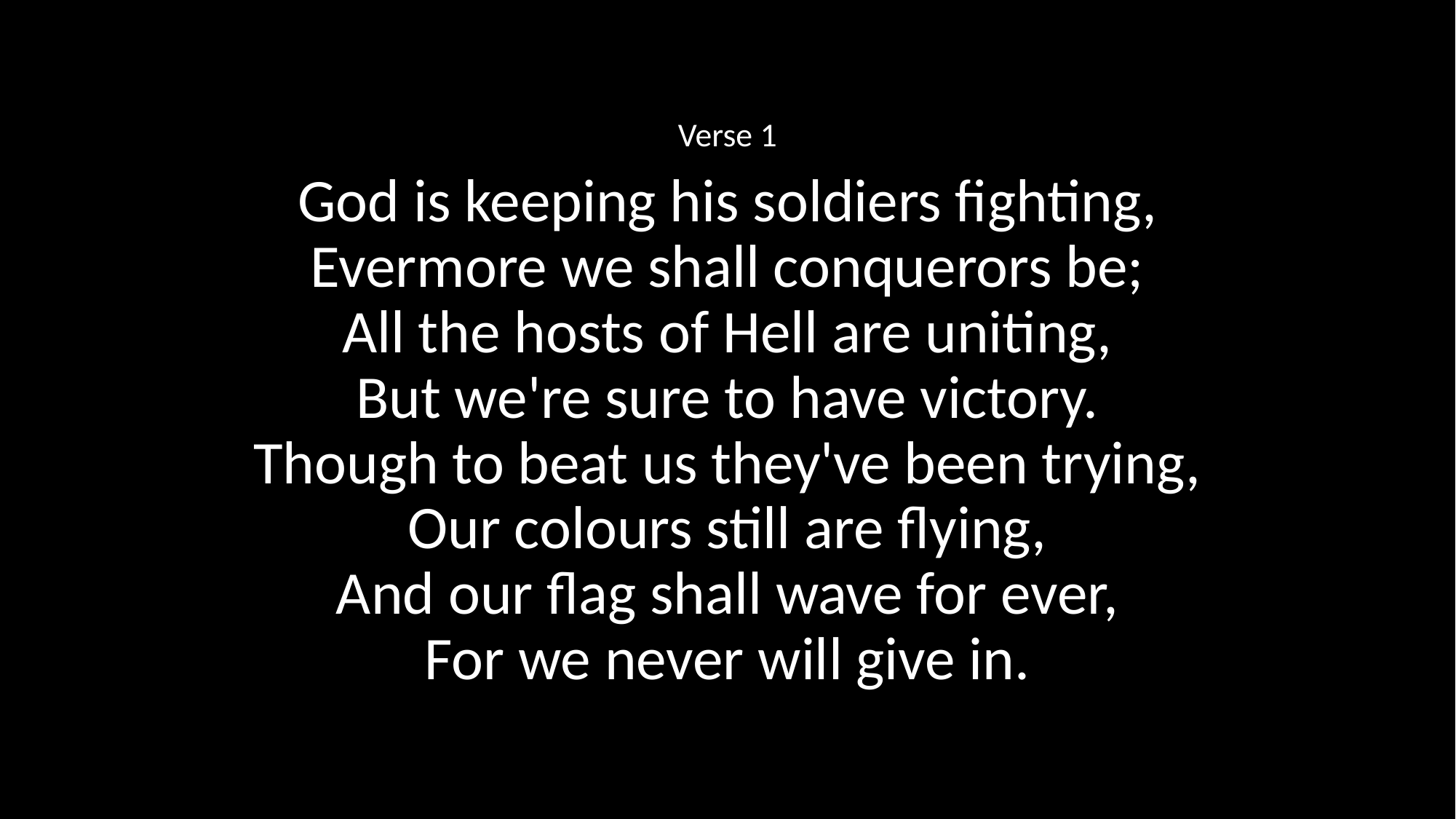

Verse 1
God is keeping his soldiers fighting,
Evermore we shall conquerors be;
All the hosts of Hell are uniting,
But we're sure to have victory.
Though to beat us they've been trying,
Our colours still are flying,
And our flag shall wave for ever,
For we never will give in.